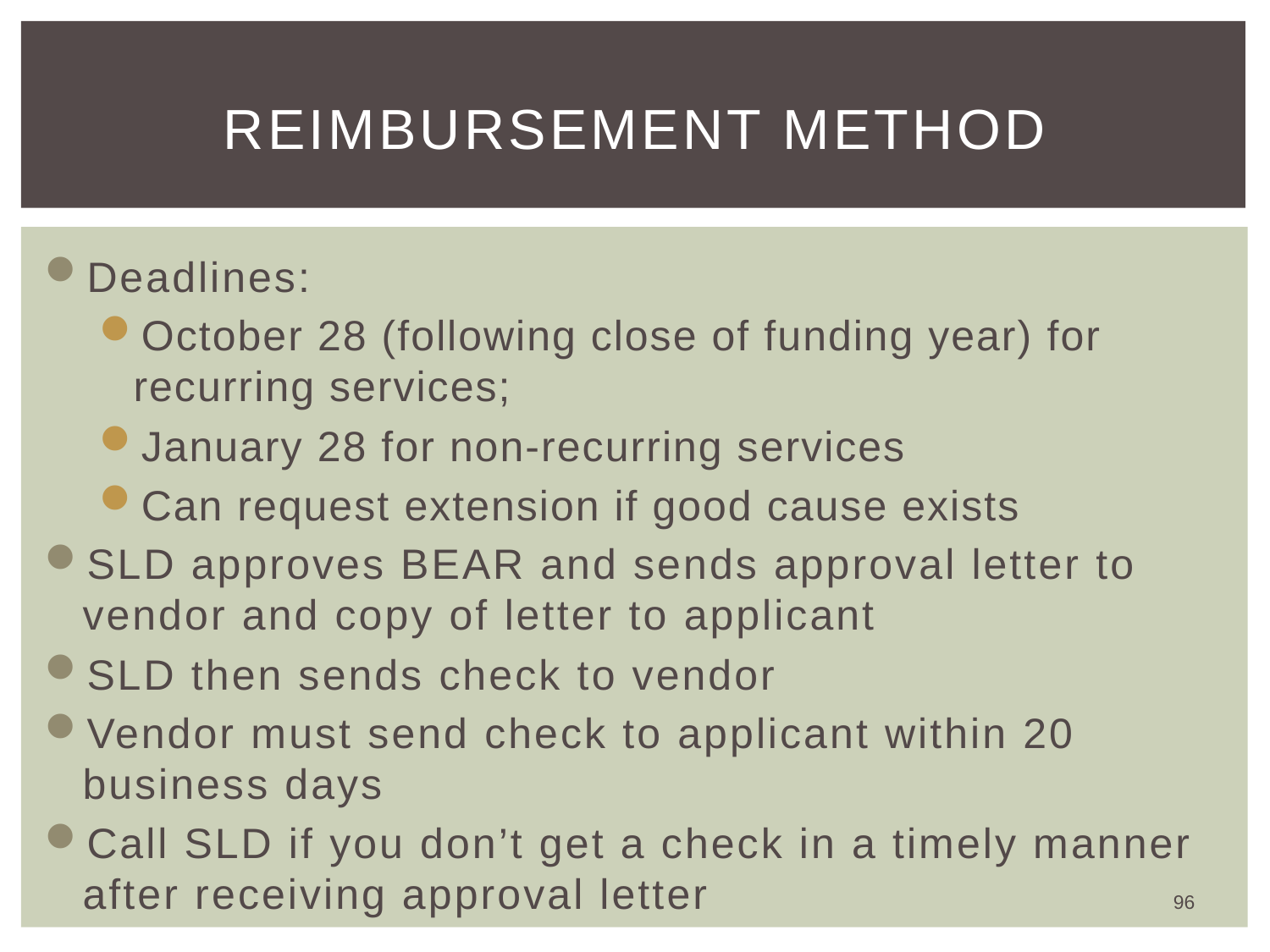

# Reimbursement Method
Deadlines:
October 28 (following close of funding year) for recurring services;
January 28 for non-recurring services
Can request extension if good cause exists
SLD approves BEAR and sends approval letter to vendor and copy of letter to applicant
SLD then sends check to vendor
Vendor must send check to applicant within 20 business days
Call SLD if you don’t get a check in a timely manner after receiving approval letter
96